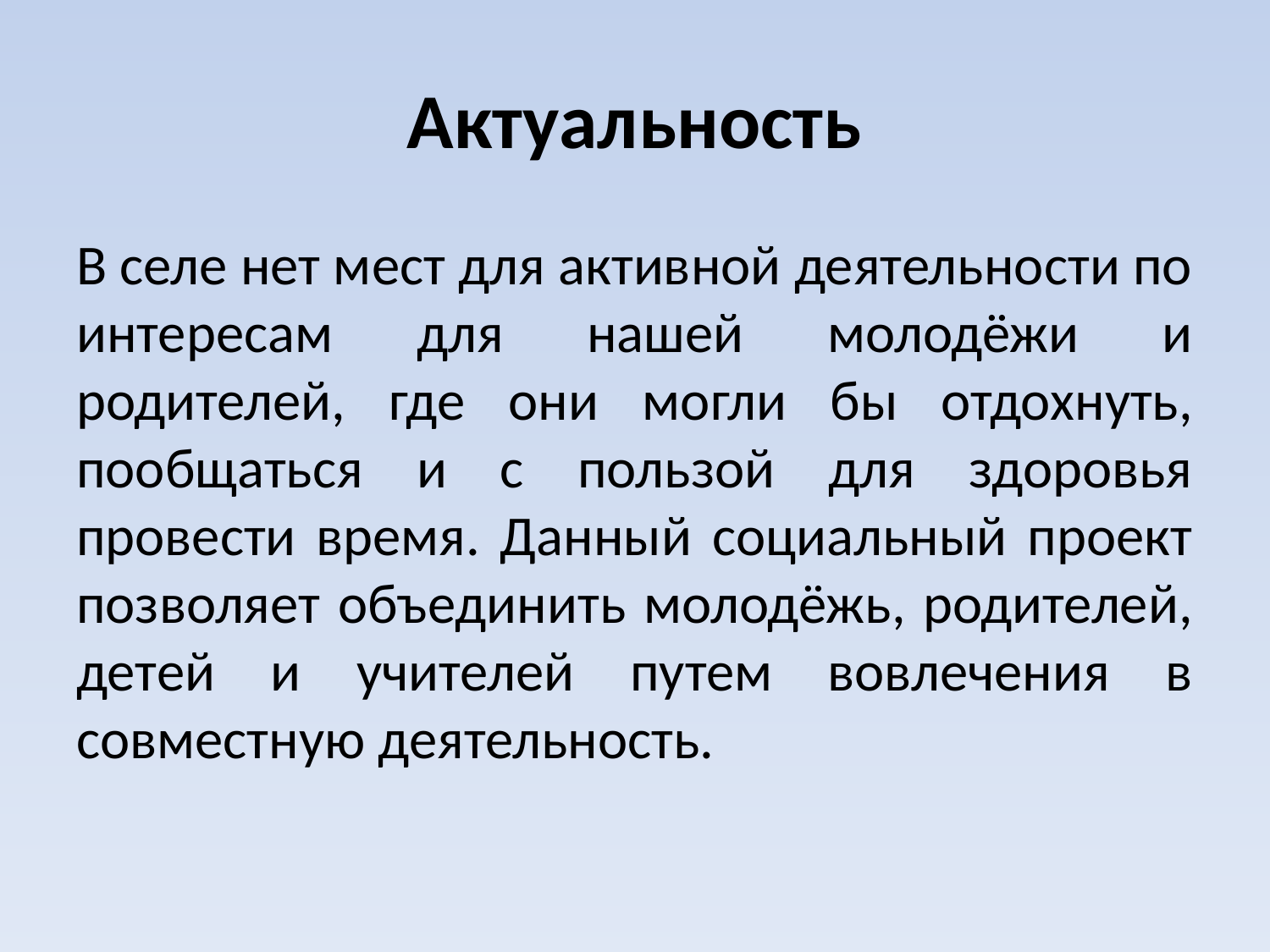

# Актуальность
В селе нет мест для активной деятельности по интересам для нашей молодёжи и родителей, где они могли бы отдохнуть, пообщаться и с пользой для здоровья провести время. Данный социальный проект позволяет объединить молодёжь, родителей, детей и учителей путем вовлечения в совместную деятельность.